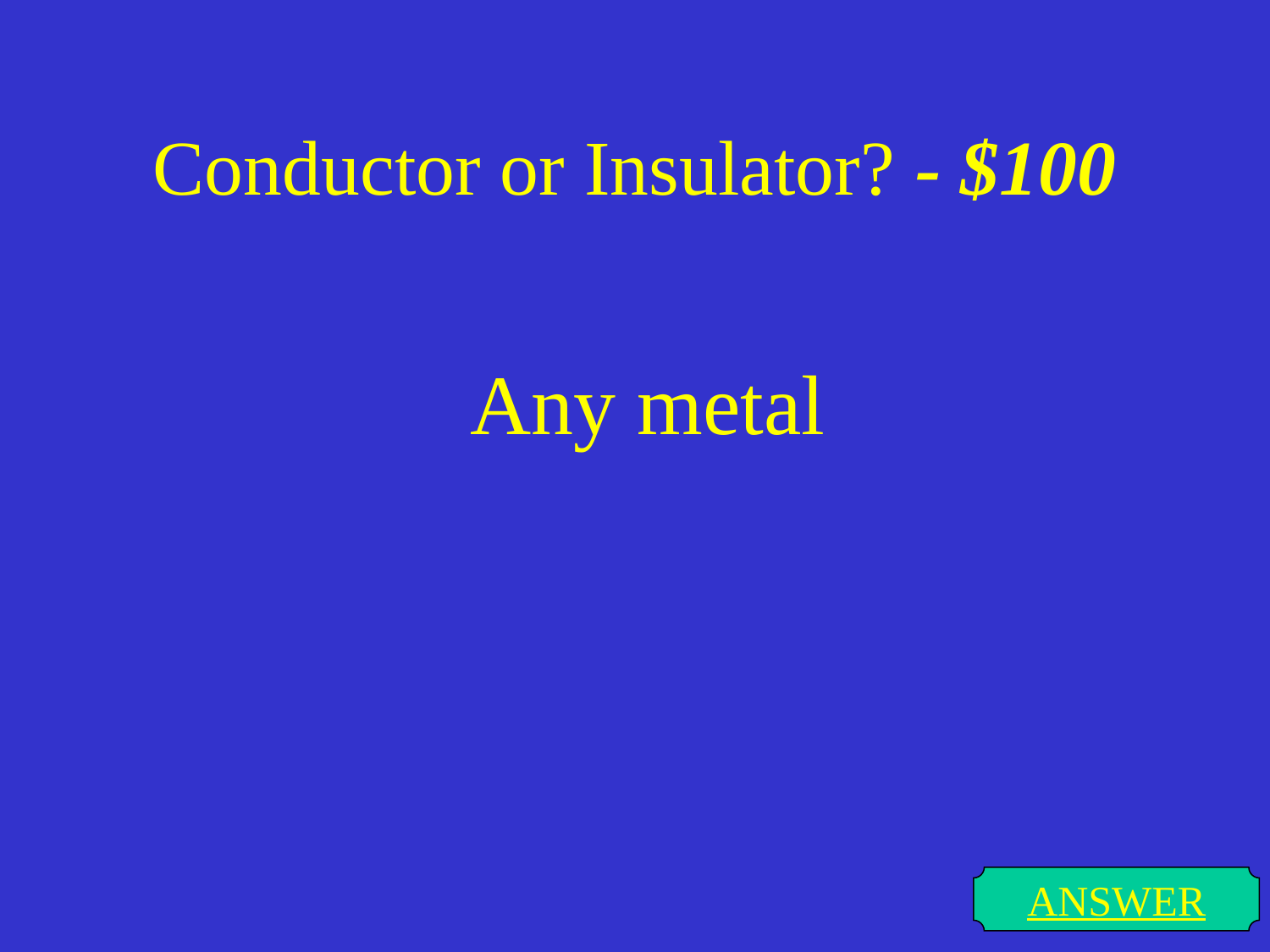

# Conductor or Insulator? - $100
Any metal

ANSWER